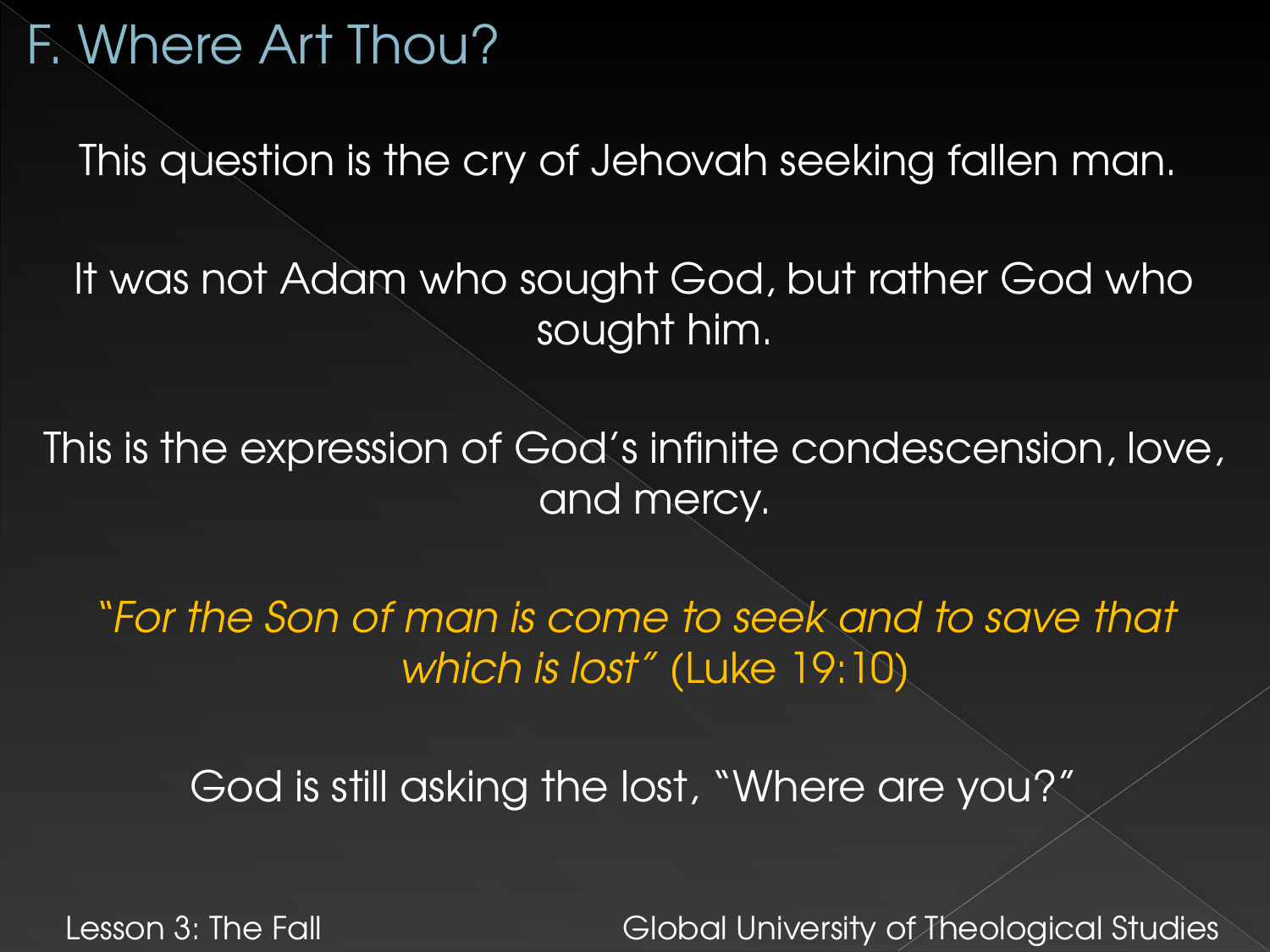

# F. Where Art Thou?
This question is the cry of Jehovah seeking fallen man.

It was not Adam who sought God, but rather God who sought him.

This is the expression of God’s infinite condescension, love, and mercy.

“For the Son of man is come to seek and to save that which is lost” (Luke 19:10)

God is still asking the lost, “Where are you?”
Lesson 3: The Fall                                  Global University of Theological Studies